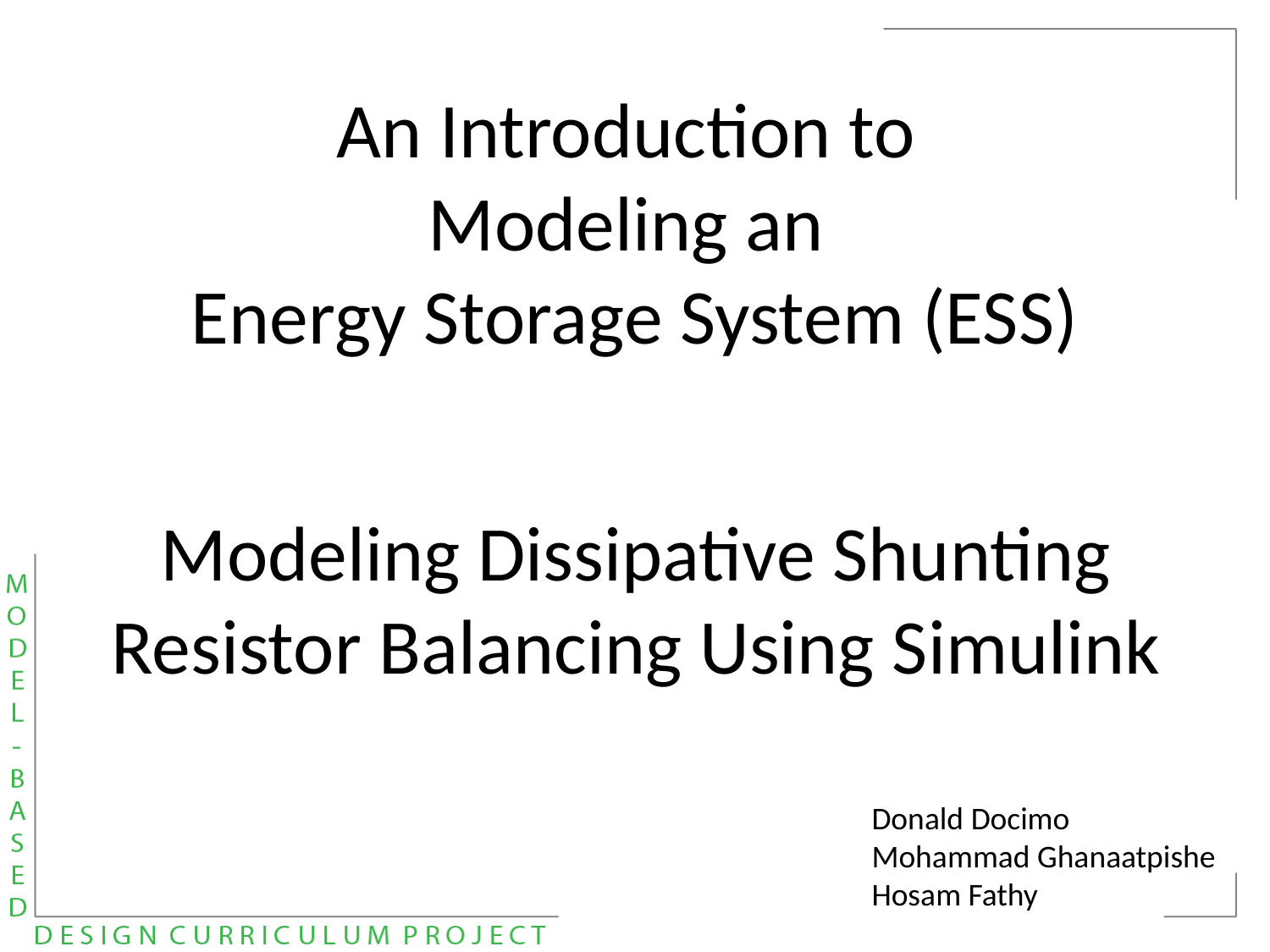

An Introduction to
Modeling an
Energy Storage System (ESS)
Modeling Dissipative Shunting Resistor Balancing Using Simulink
Donald Docimo
Mohammad Ghanaatpishe
Hosam Fathy